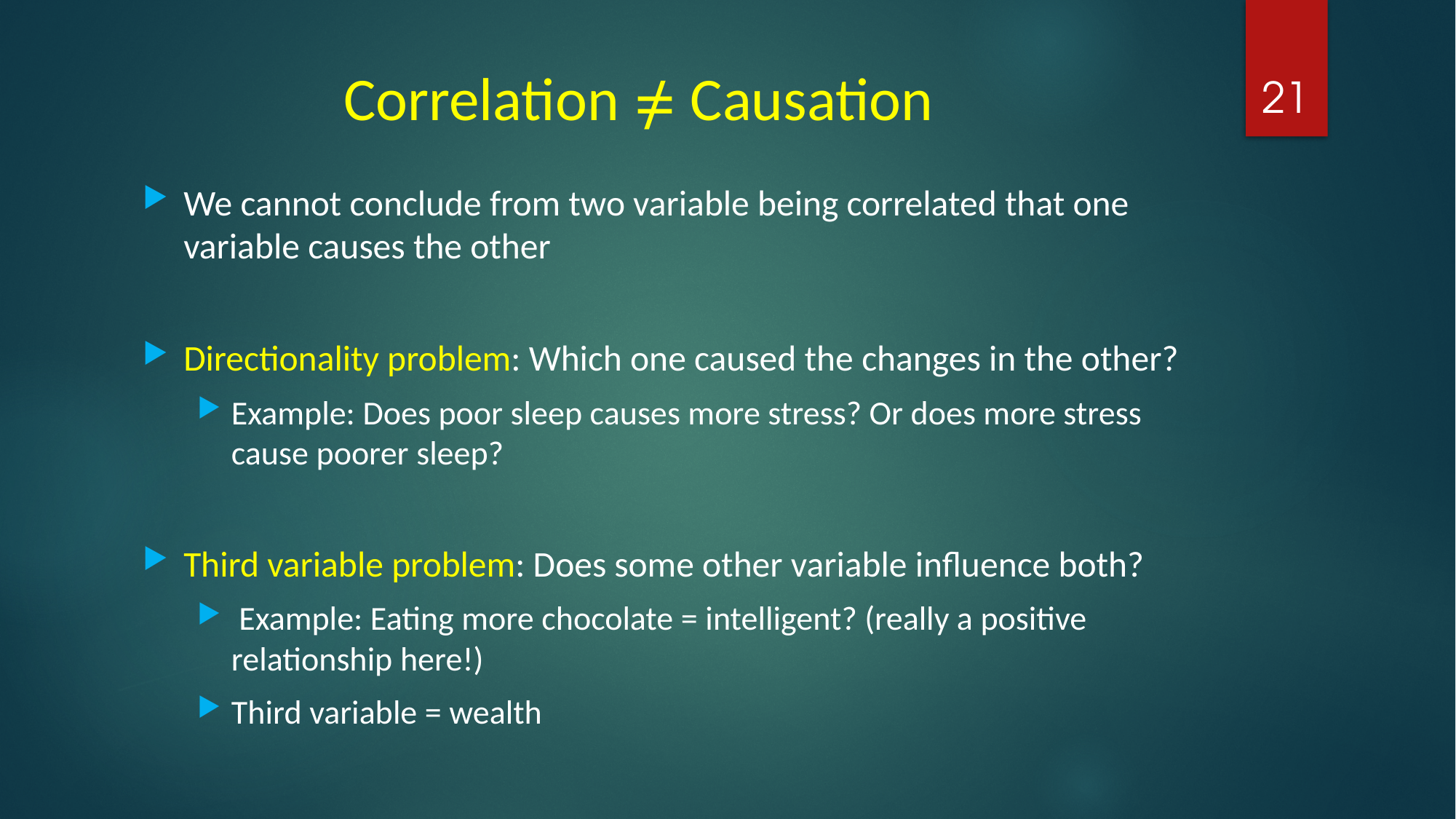

21
# Correlation ≠ Causation
We cannot conclude from two variable being correlated that one variable causes the other

Directionality problem: Which one caused the changes in the other?
Example: Does poor sleep causes more stress? Or does more stress cause poorer sleep?

Third variable problem: Does some other variable influence both?
 Example: Eating more chocolate = intelligent? (really a positive relationship here!)
Third variable = wealth